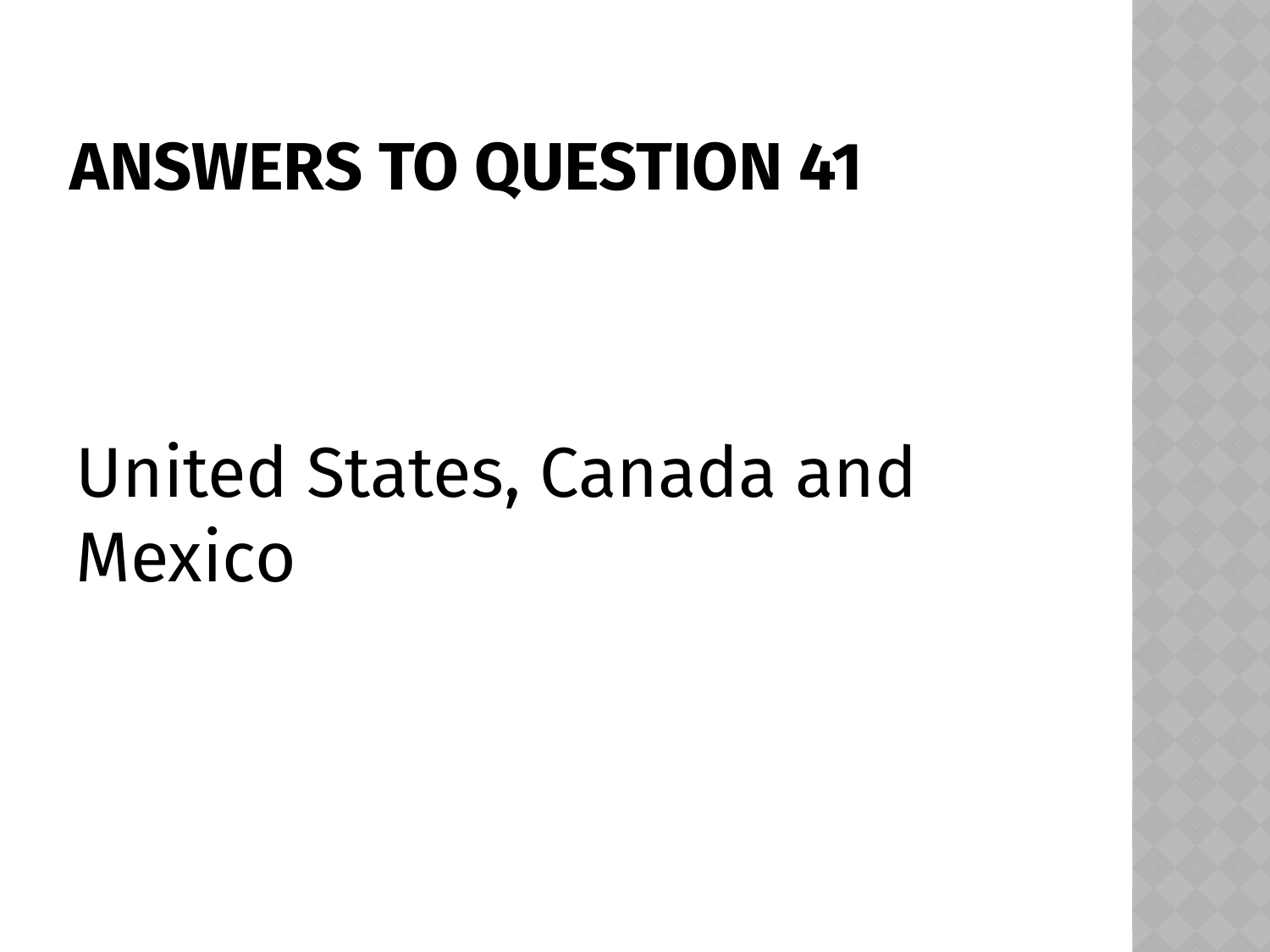

# Answers to question 41

United States, Canada and Mexico